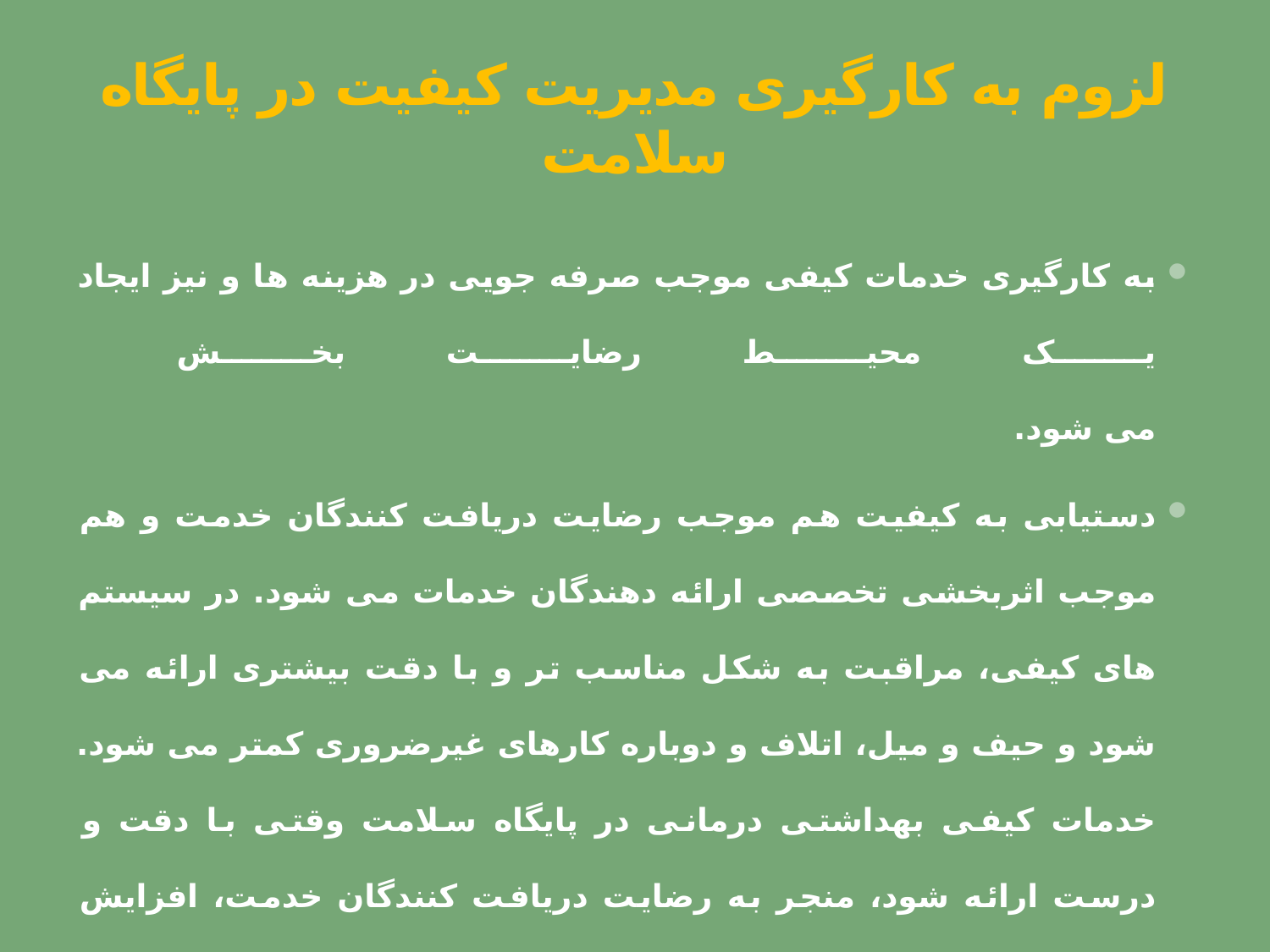

# لزوم به کارگیری مدیریت کیفیت در پایگاه سلامت
به کارگیری خدمات کیفی موجب صرفه جویی در هزینه ها و نیز ایجاد یک محیط رضایت بخش
می شود.
دستیابی به کیفیت هم موجب رضایت دریافت کنندگان خدمت و هم موجب اثربخشی تخصصی ارائه دهندگان خدمات می شود. در سیستم های کیفی، مراقبت به شکل مناسب تر و با دقت بیشتری ارائه می شود و حیف و میل، اتلاف و دوباره کارهای غیرضروری کمتر می شود. خدمات کیفی بهداشتی درمانی در پایگاه سلامت وقتی با دقت و درست ارائه شود، منجر به رضایت دریافت کنندگان خدمت، افزایش روحیه مراقبان سلامت و کاهش هزینه های ارائه خدمات بهداشتی درمانی می شود.